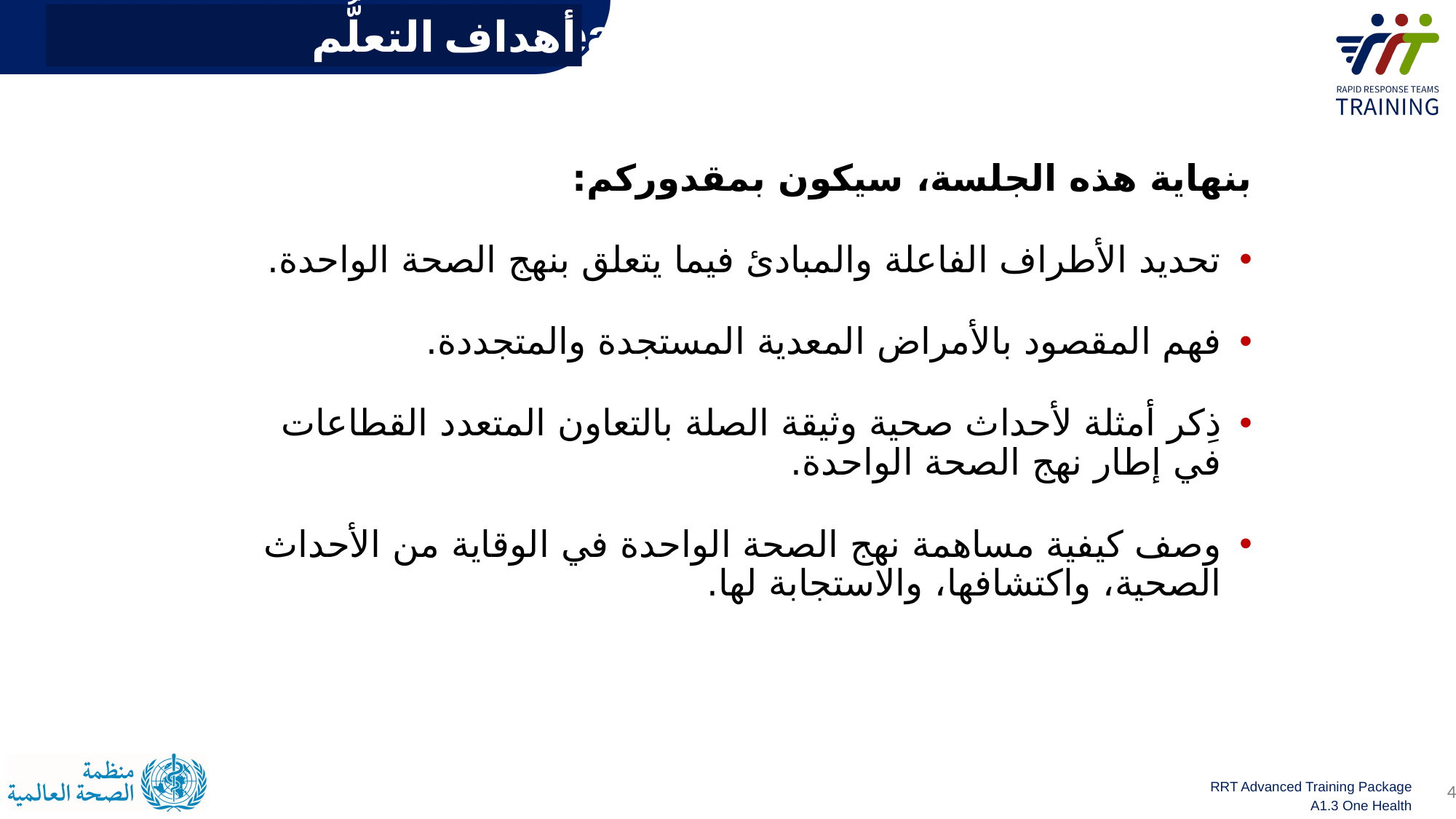

أهداف التعلُّم

بنهاية هذه الجلسة، سيكون بمقدوركم:

تحديد الأطراف الفاعلة والمبادئ فيما يتعلق بنهج الصحة الواحدة.

فهم المقصود بالأمراض المعدية المستجدة والمتجددة.

ذِكر أمثلة لأحداث صحية وثيقة الصلة بالتعاون المتعدد القطاعات في إطار نهج الصحة الواحدة.

وصف كيفية مساهمة نهج الصحة الواحدة في الوقاية من الأحداث الصحية، واكتشافها، والاستجابة لها.
4